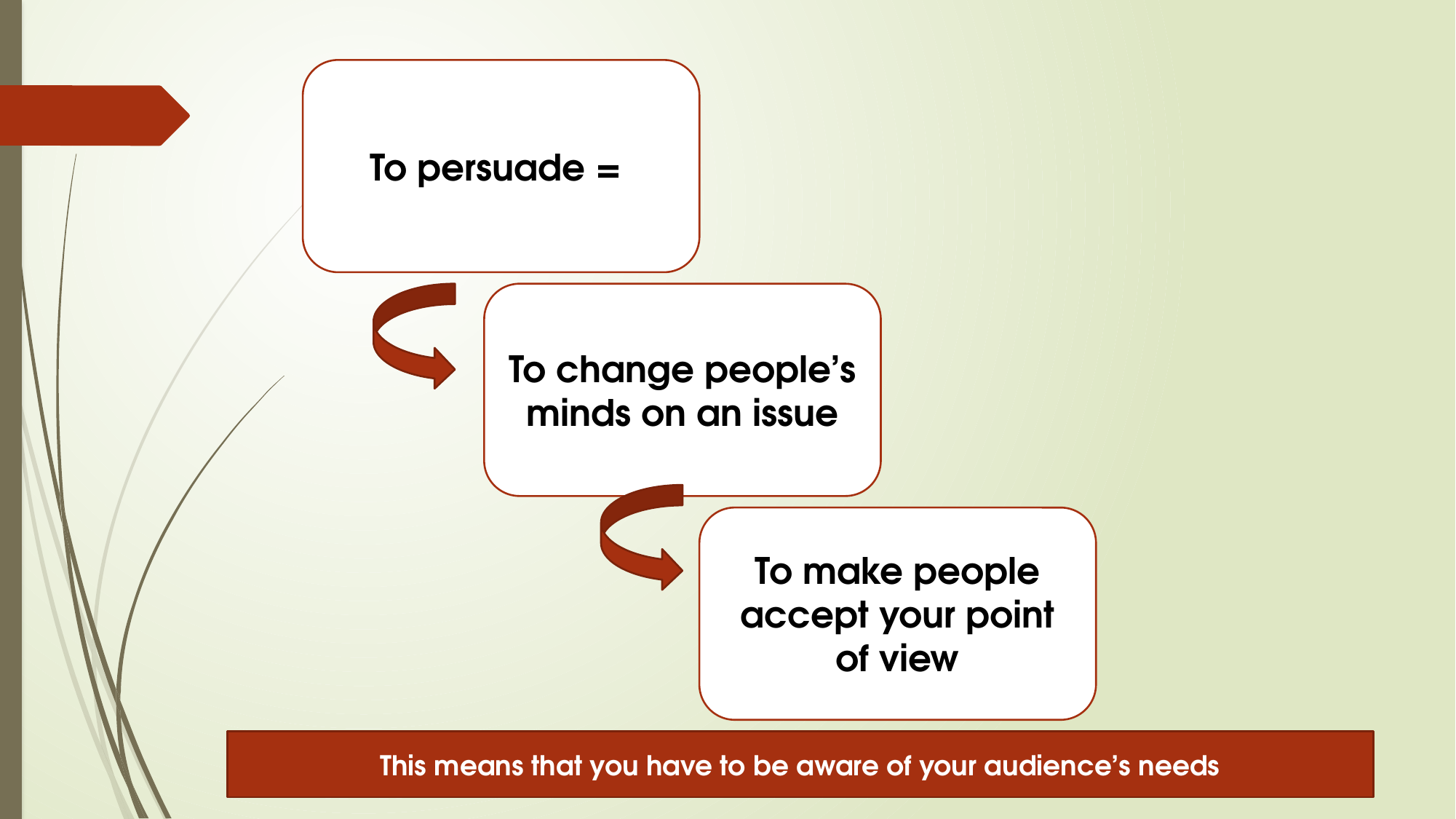

To persuade =

To change people’s minds on an issue

To make people accept your point of view
This means that you have to be aware of your audience’s needs